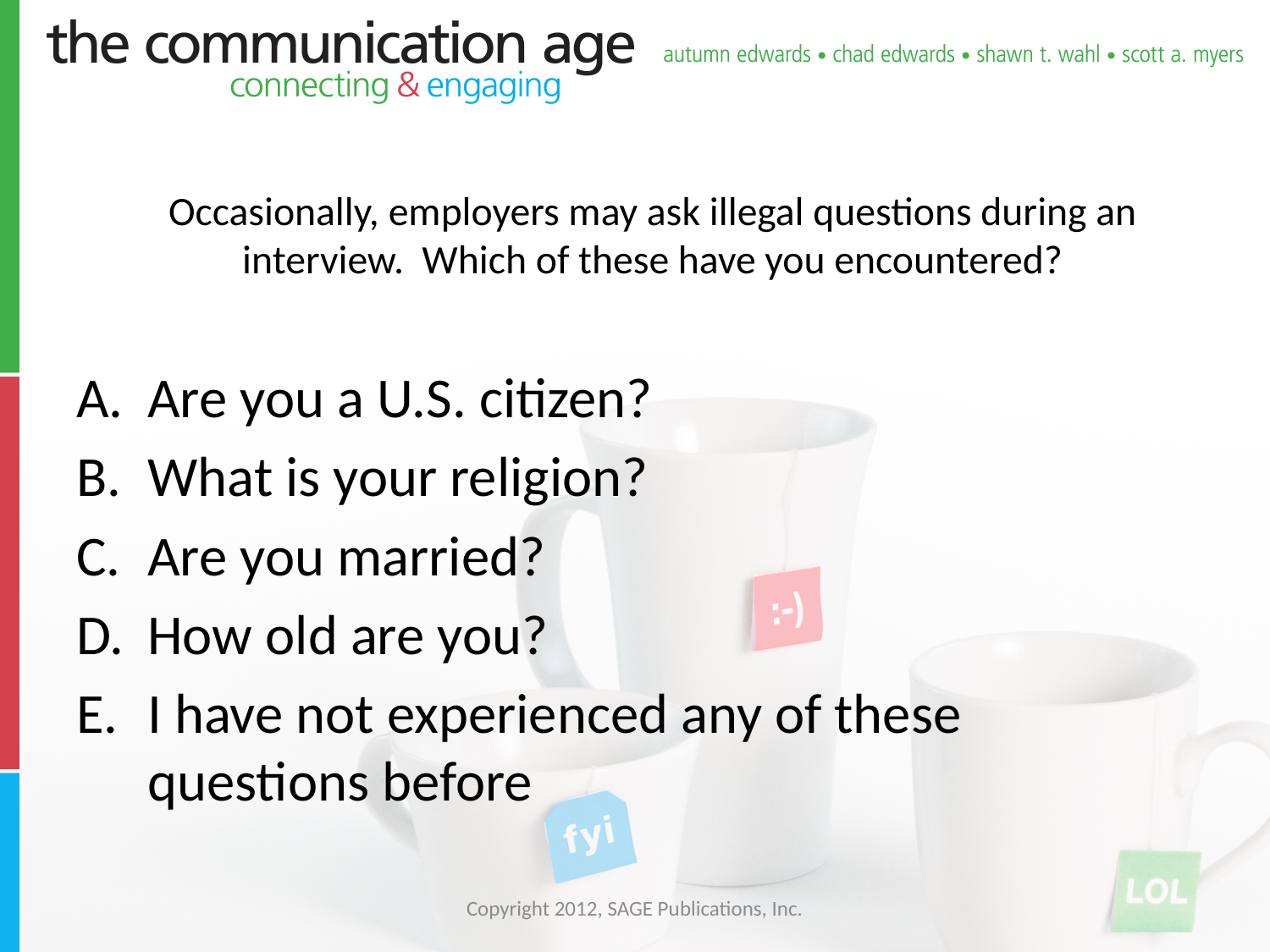

# Occasionally, employers may ask illegal questions during an interview.  Which of these have you encountered?
Are you a U.S. citizen?
What is your religion?
Are you married?
How old are you?
I have not experienced any of these questions before

Copyright 2012, SAGE Publications, Inc.